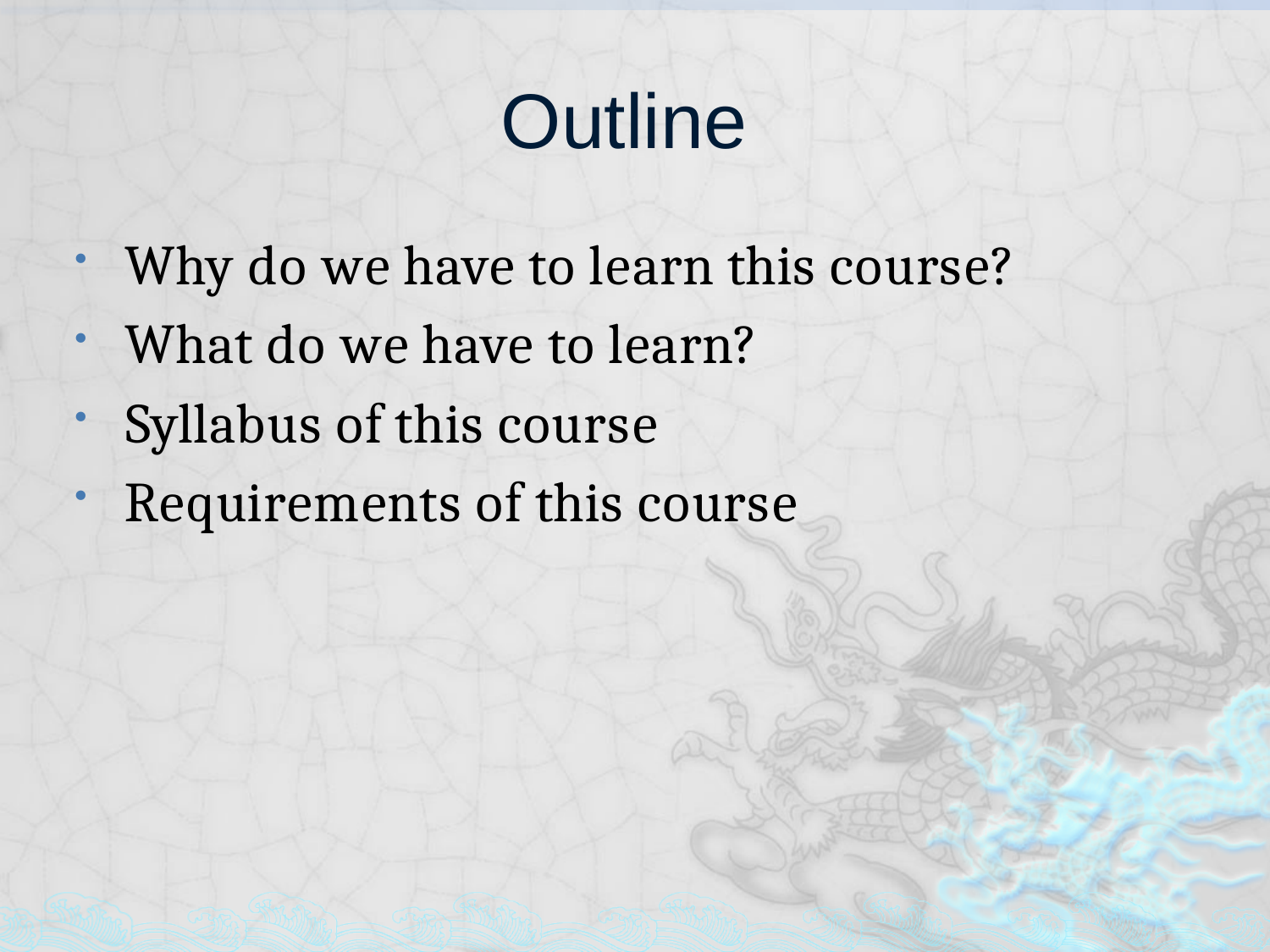

# Outline
Why do we have to learn this course?
What do we have to learn?
Syllabus of this course
Requirements of this course